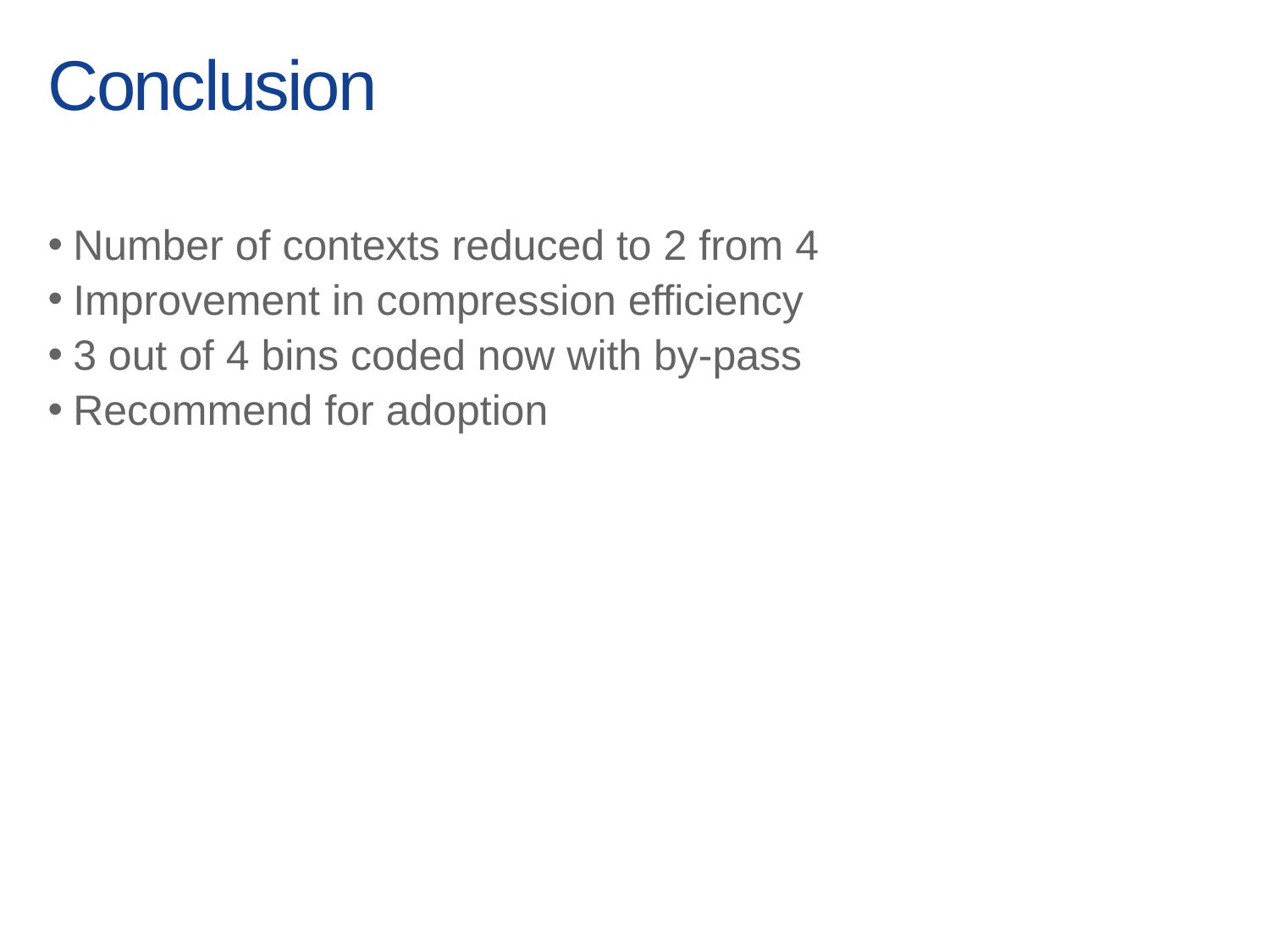

# Conclusion
Number of contexts reduced to 2 from 4
Improvement in compression efficiency
3 out of 4 bins coded now with by-pass
Recommend for adoption